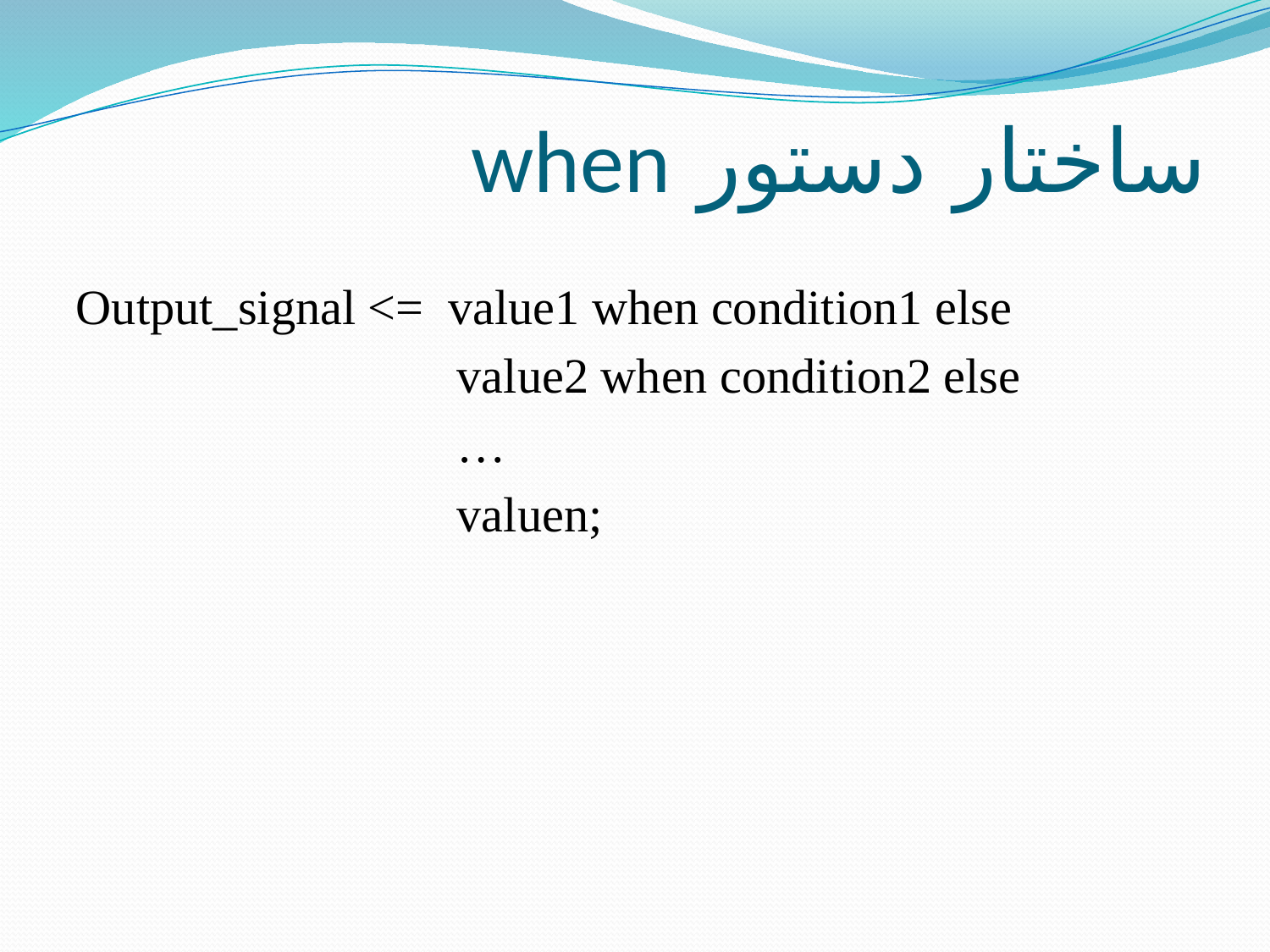

# ساختار دستور when
Output_signal <=  value1 when condition1 else
			value2 when condition2 else
			…
			valuen;